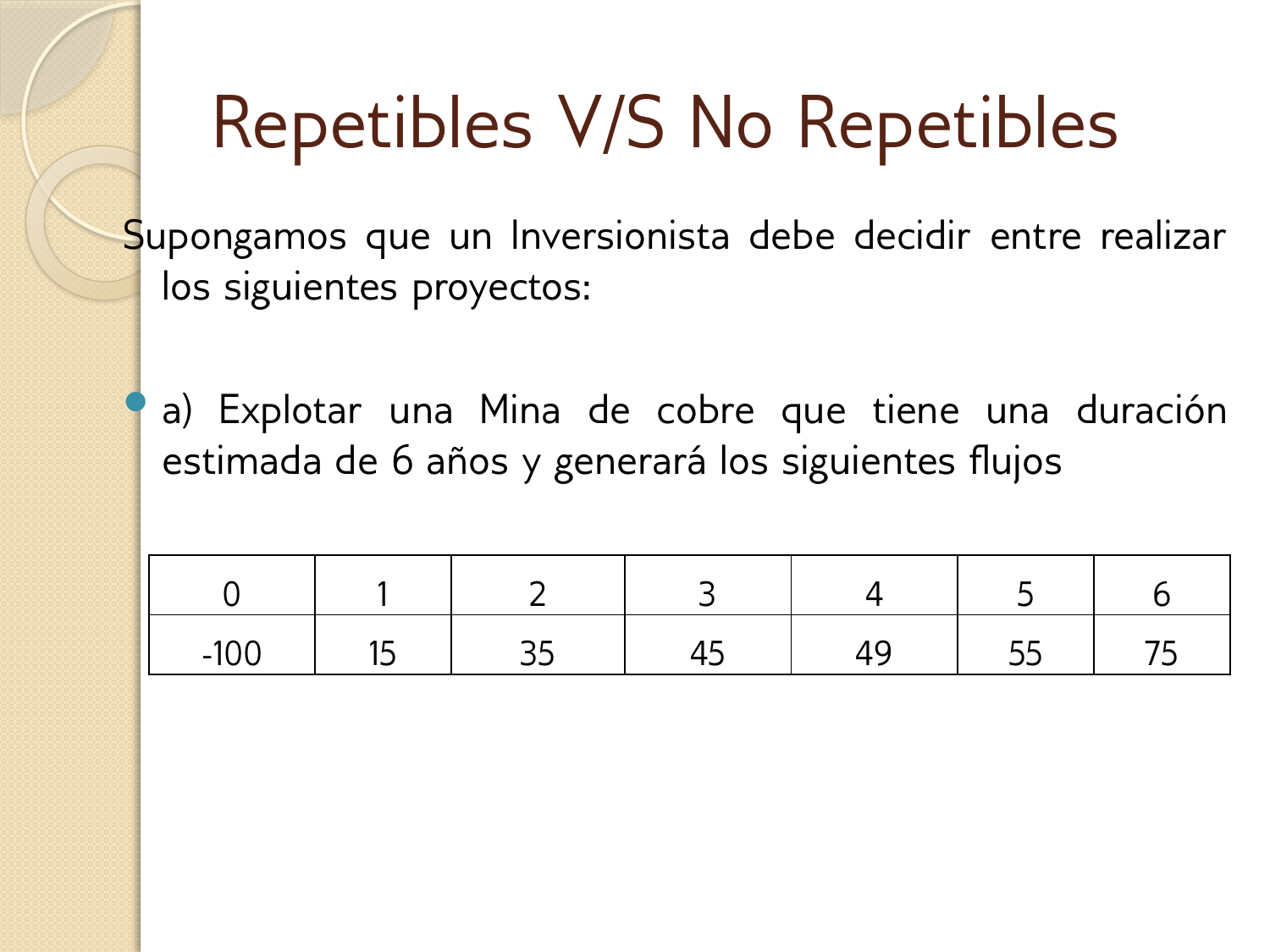

# Repetibles V/S No Repetibles
Supongamos que un Inversionista debe decidir entre realizar los siguientes proyectos:

a) Explotar una Mina de cobre que tiene una duración estimada de 6 años y generará los siguientes flujos
| 0 | 1 | 2 | 3 | 4 | 5 | 6 |
| --- | --- | --- | --- | --- | --- | --- |
| -100 | 15 | 35 | 45 | 49 | 55 | 75 |